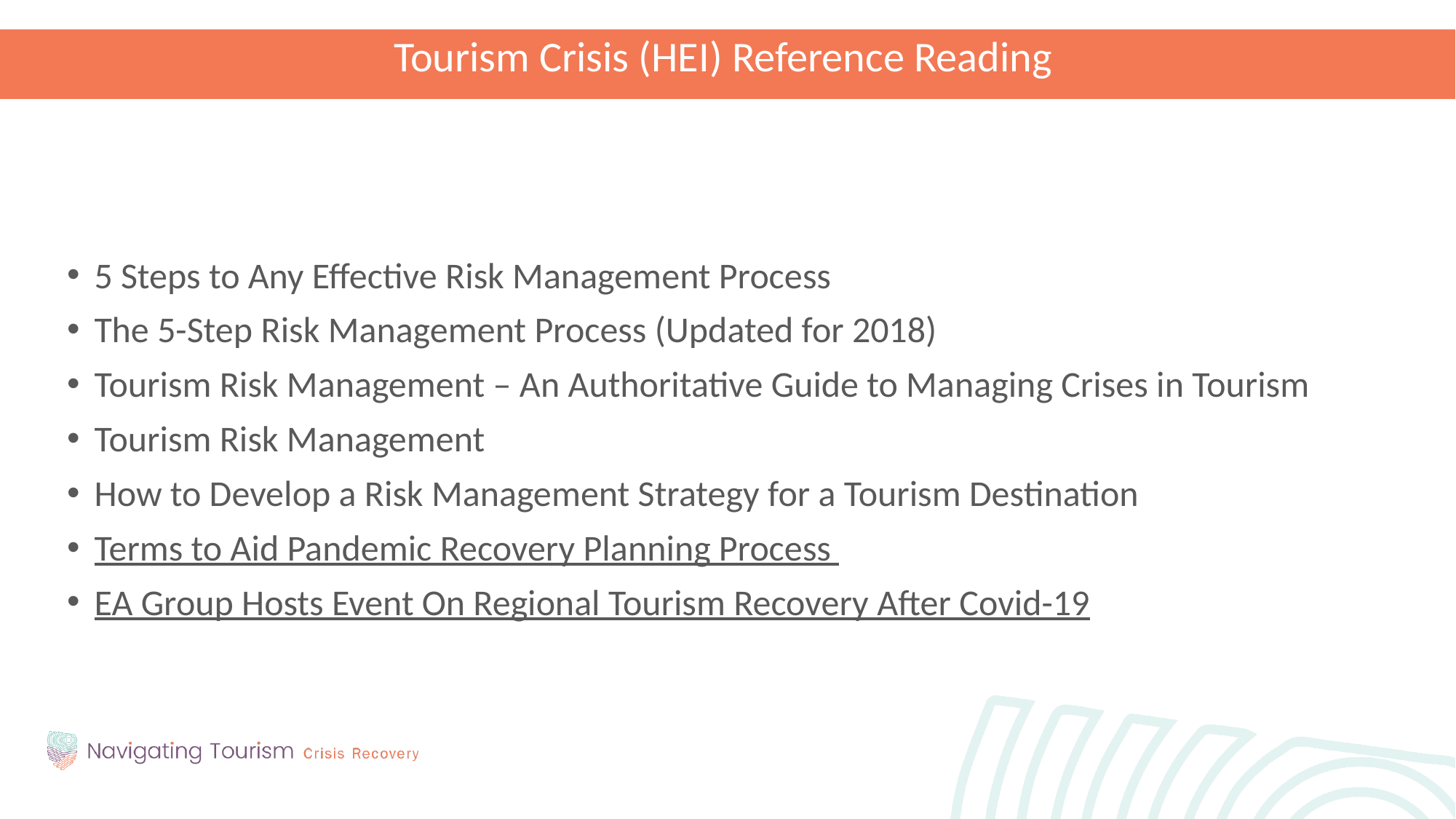

Tourism Crisis (HEI) Reference Reading
5 Steps to Any Effective Risk Management Process
The 5-Step Risk Management Process (Updated for 2018)
Tourism Risk Management – An Authoritative Guide to Managing Crises in Tourism
Tourism Risk Management
How to Develop a Risk Management Strategy for a Tourism Destination
Terms to Aid Pandemic Recovery Planning Process
EA Group Hosts Event On Regional Tourism Recovery After Covid-19